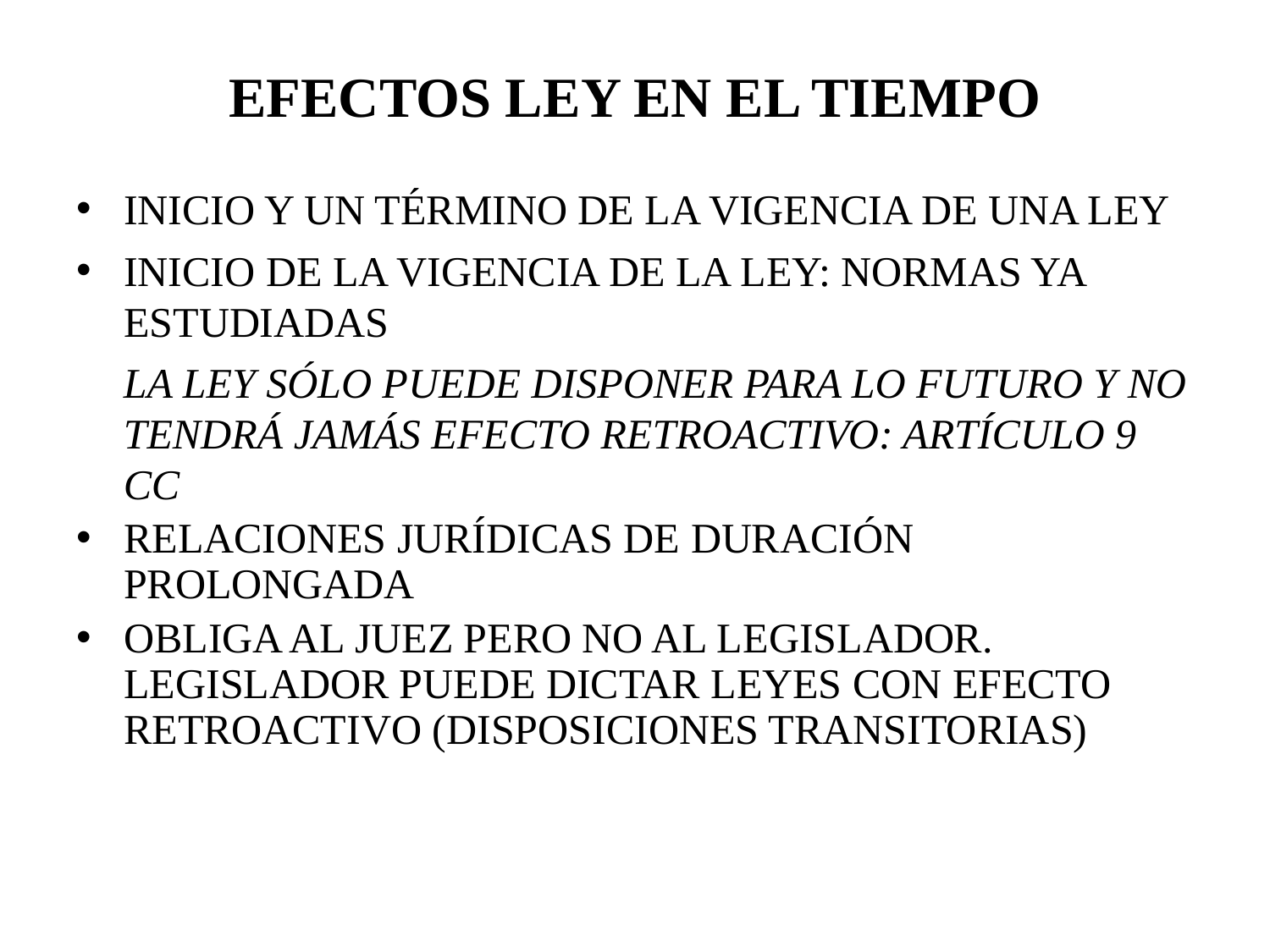

# EFECTOS LEY EN EL TIEMPO
INICIO Y UN TÉRMINO DE LA VIGENCIA DE UNA LEY
INICIO DE LA VIGENCIA DE LA LEY: NORMAS YA ESTUDIADAS
LA LEY SÓLO PUEDE DISPONER PARA LO FUTURO Y NO TENDRÁ JAMÁS EFECTO RETROACTIVO: ARTÍCULO 9 CC
RELACIONES JURÍDICAS DE DURACIÓN PROLONGADA
OBLIGA AL JUEZ PERO NO AL LEGISLADOR. LEGISLADOR PUEDE DICTAR LEYES CON EFECTO RETROACTIVO (DISPOSICIONES TRANSITORIAS)